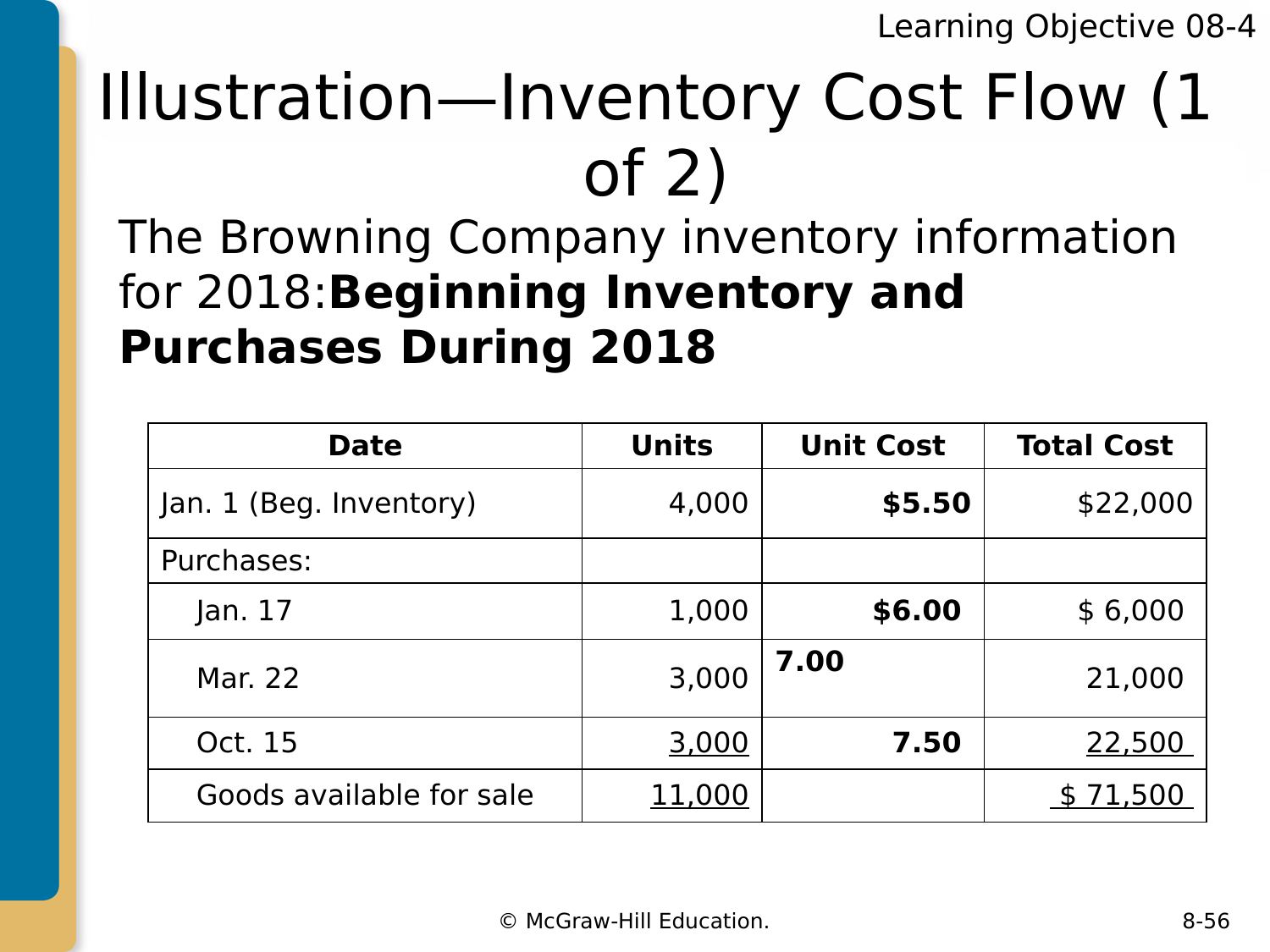

Learning Objective 08-4
# Illustration—Inventory Cost Flow (1 of 2)
The Browning Company inventory information for 2018:Beginning Inventory and Purchases During 2018
| Date | Units | Unit Cost | Total Cost |
| --- | --- | --- | --- |
| Jan. 1 (Beg. Inventory) | 4,000 | $5.50 | $22,000 |
| Purchases: |  |  |  |
| Jan. 17 | 1,000 | $6.00 | $ 6,000 |
| Mar. 22 | 3,000 | 7.00 | 21,000 |
| Oct. 15 | 3,000 | 7.50 | 22,500 |
| Goods available for sale | 11,000 |  | $ 71,500 |